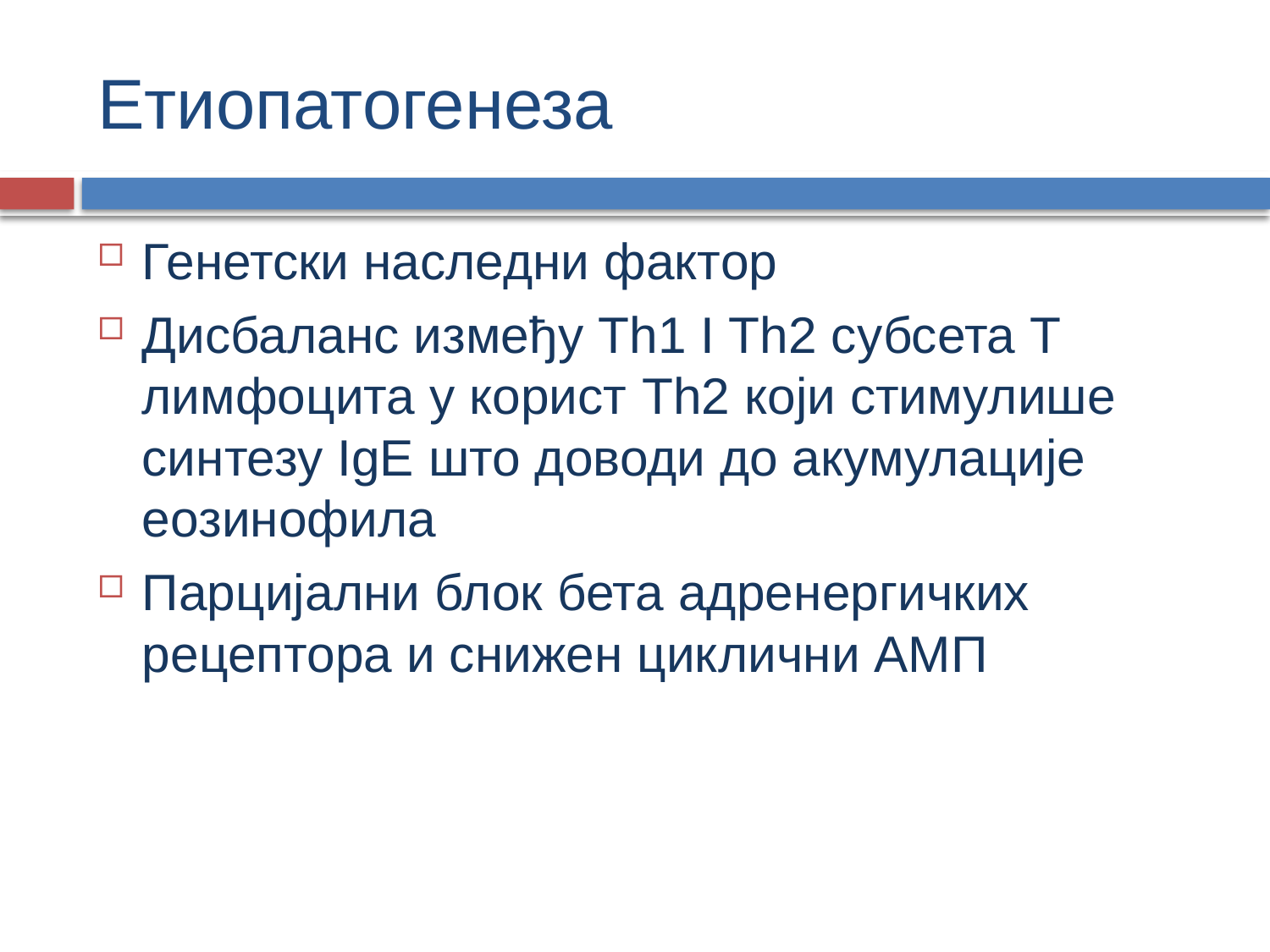

# Етиопатогенеза
Генетски наследни фактор
Дисбаланс између Th1 I Th2 субсета Т лимфоцита у корист Th2 који стимулише синтезу IgE што доводи до акумулације еозинофила
Парцијални блок бета адренергичких рецептора и снижен циклични АМП